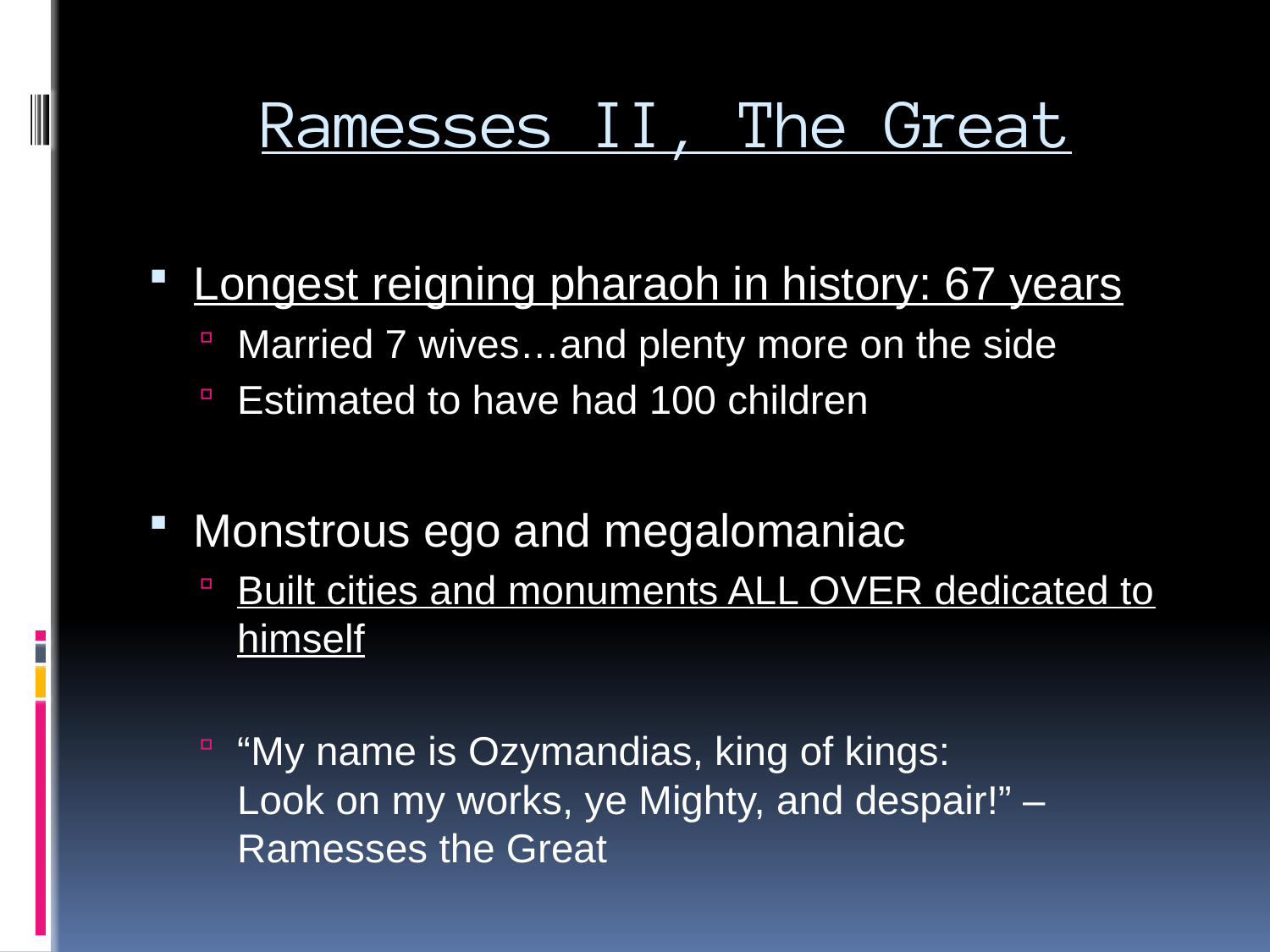

# Ramesses II, The Great
Longest reigning pharaoh in history: 67 years
Married 7 wives…and plenty more on the side
Estimated to have had 100 children

Monstrous ego and megalomaniac
Built cities and monuments ALL OVER dedicated to himself

“My name is Ozymandias, king of kings:
Look on my works, ye Mighty, and despair!” –Ramesses the Great